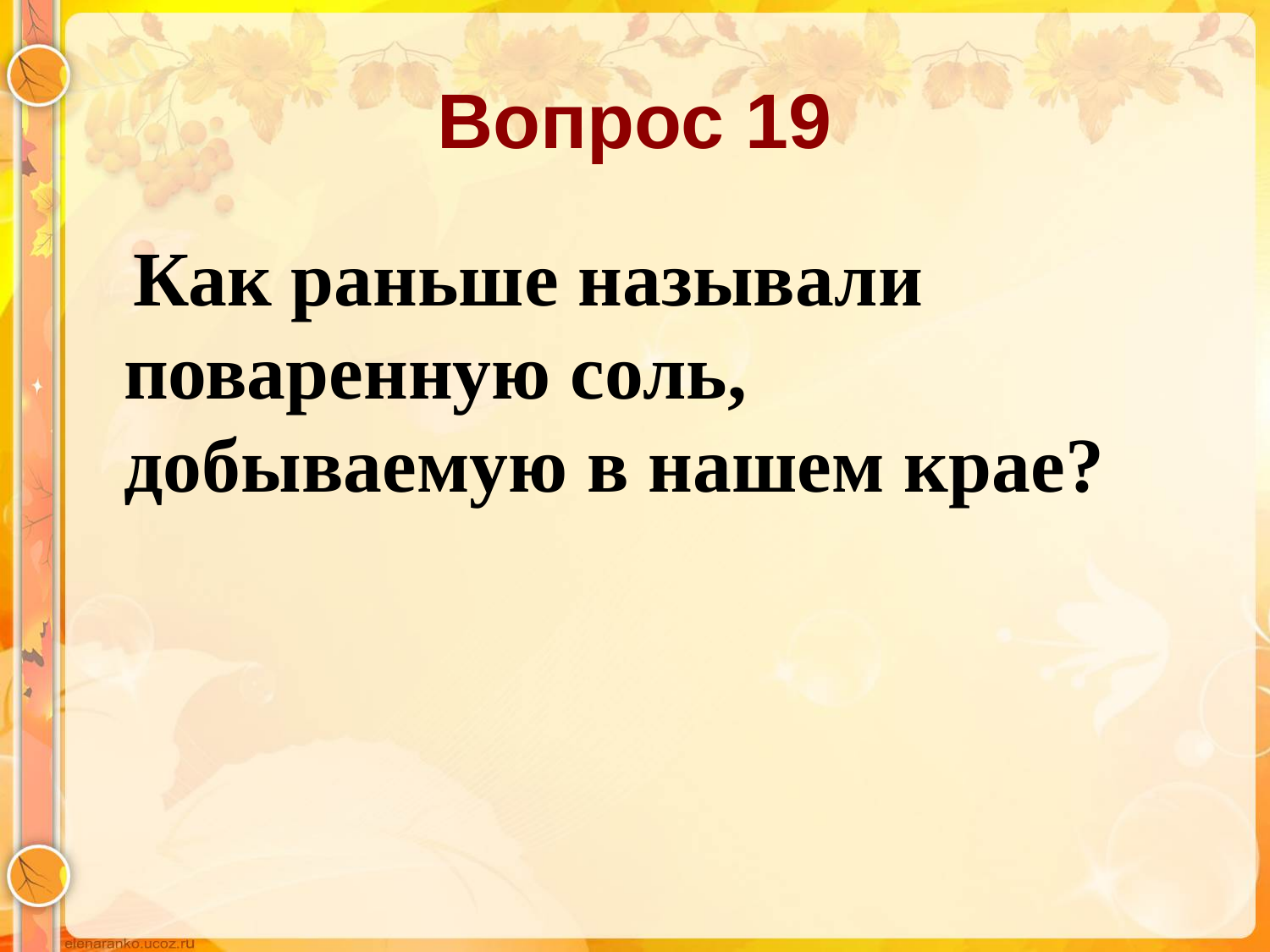

# Вопрос 19
    Как раньше называли поваренную соль, добываемую в нашем крае?